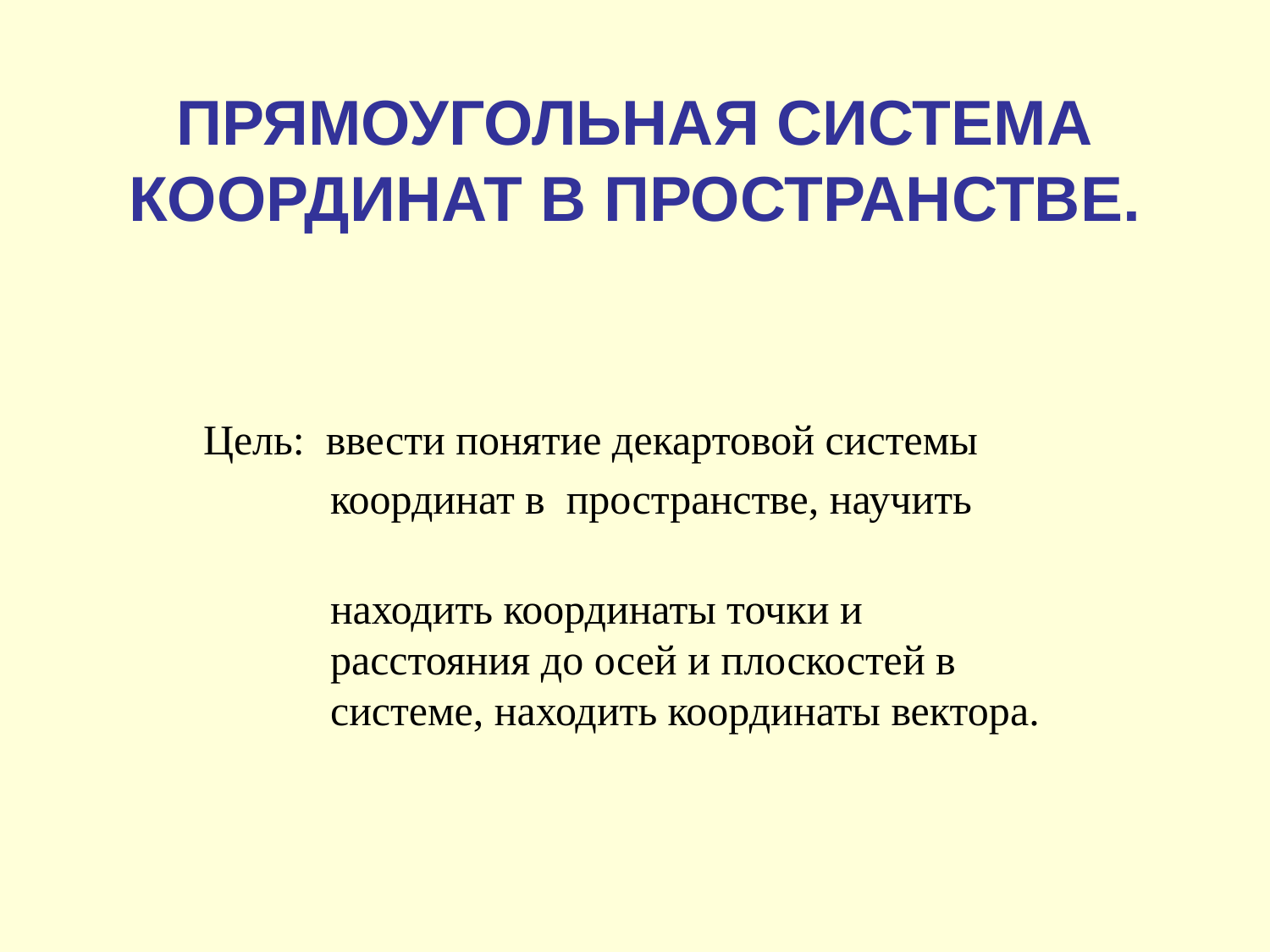

# ПРЯМОУГОЛЬНАЯ СИСТЕМА КООРДИНАТ В ПРОСТРАНСТВЕ.
Цель:  ввести понятие декартовой системы
            координат в  пространстве, научить
            находить координаты точки и                	расстояния до осей и плоскостей в 	системе, находить координаты вектора.